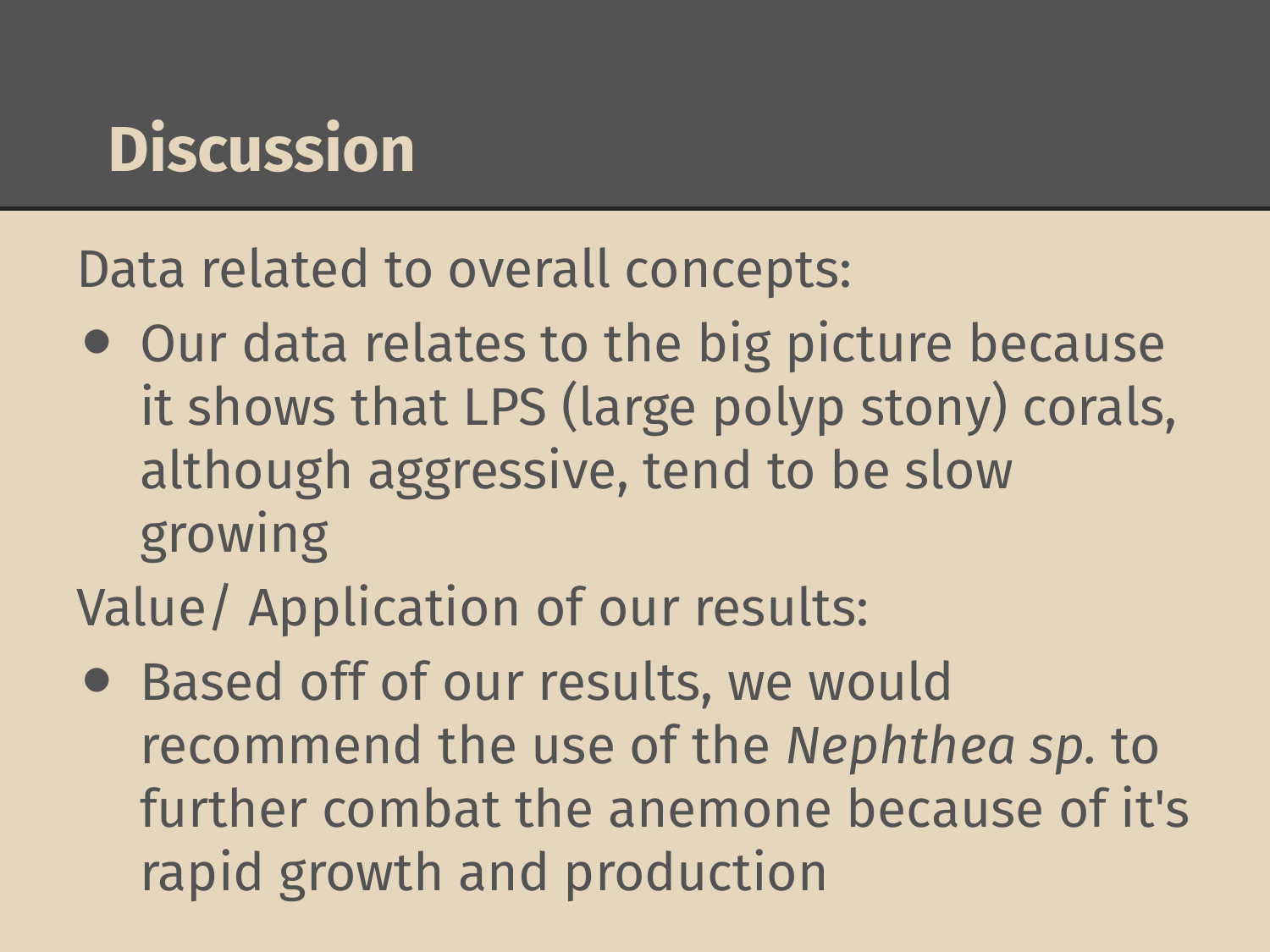

# Discussion
Data related to overall concepts:
Our data relates to the big picture because it shows that LPS (large polyp stony) corals, although aggressive, tend to be slow growing
Value/ Application of our results:
Based off of our results, we would recommend the use of the Nephthea sp. to further combat the anemone because of it's rapid growth and production